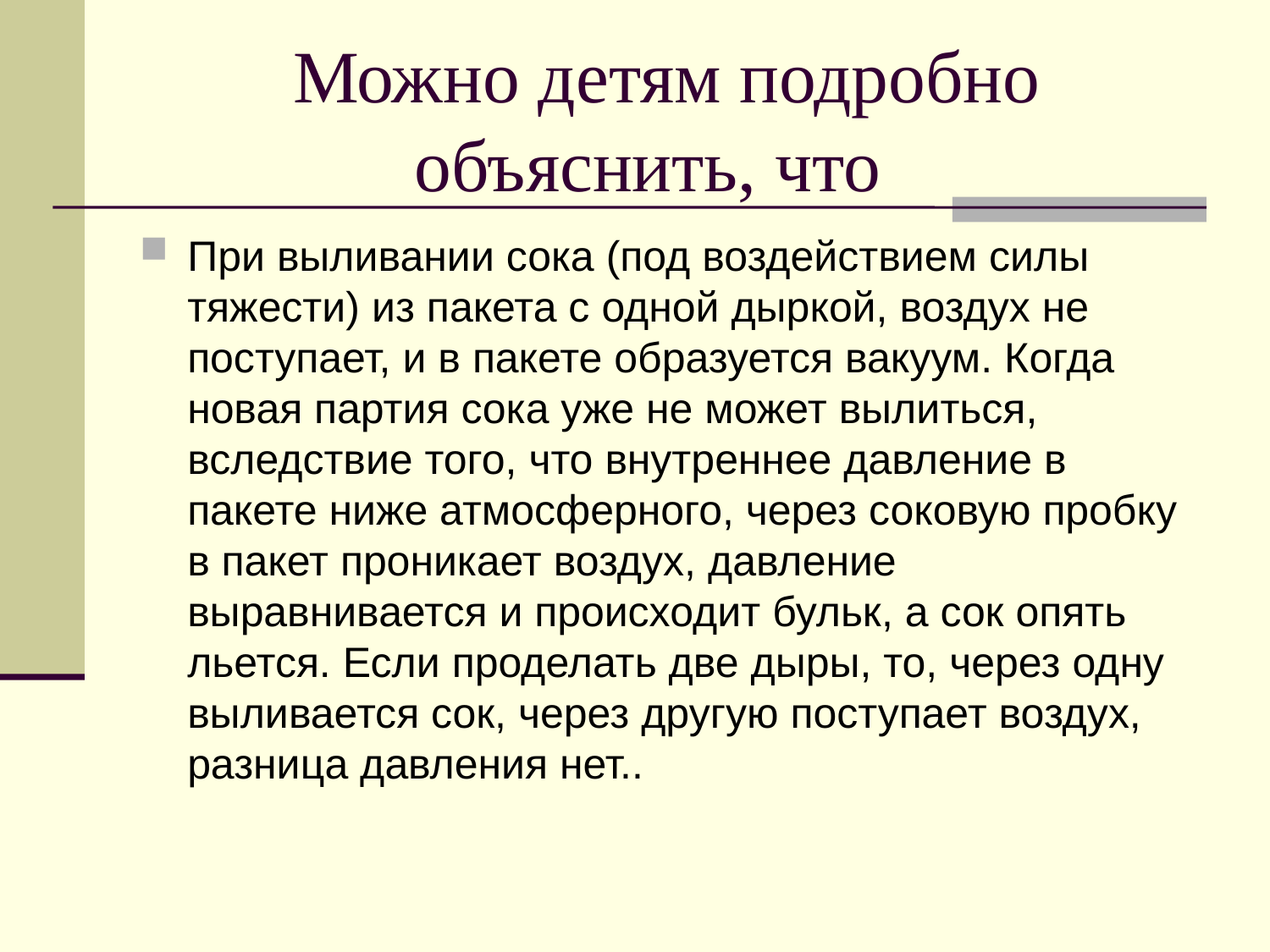

# Можно детям подробно объяснить, что
При выливании сока (под воздействием силы тяжести) из пакета с одной дыркой, воздух не поступает, и в пакете образуется вакуум. Когда новая партия сока уже не может вылиться, вследствие того, что внутреннее давление в пакете ниже атмосферного, через соковую пробку в пакет проникает воздух, давление выравнивается и происходит бульк, а сок опять льется. Если проделать две дыры, то, через одну выливается сок, через другую поступает воздух, разница давления нет..